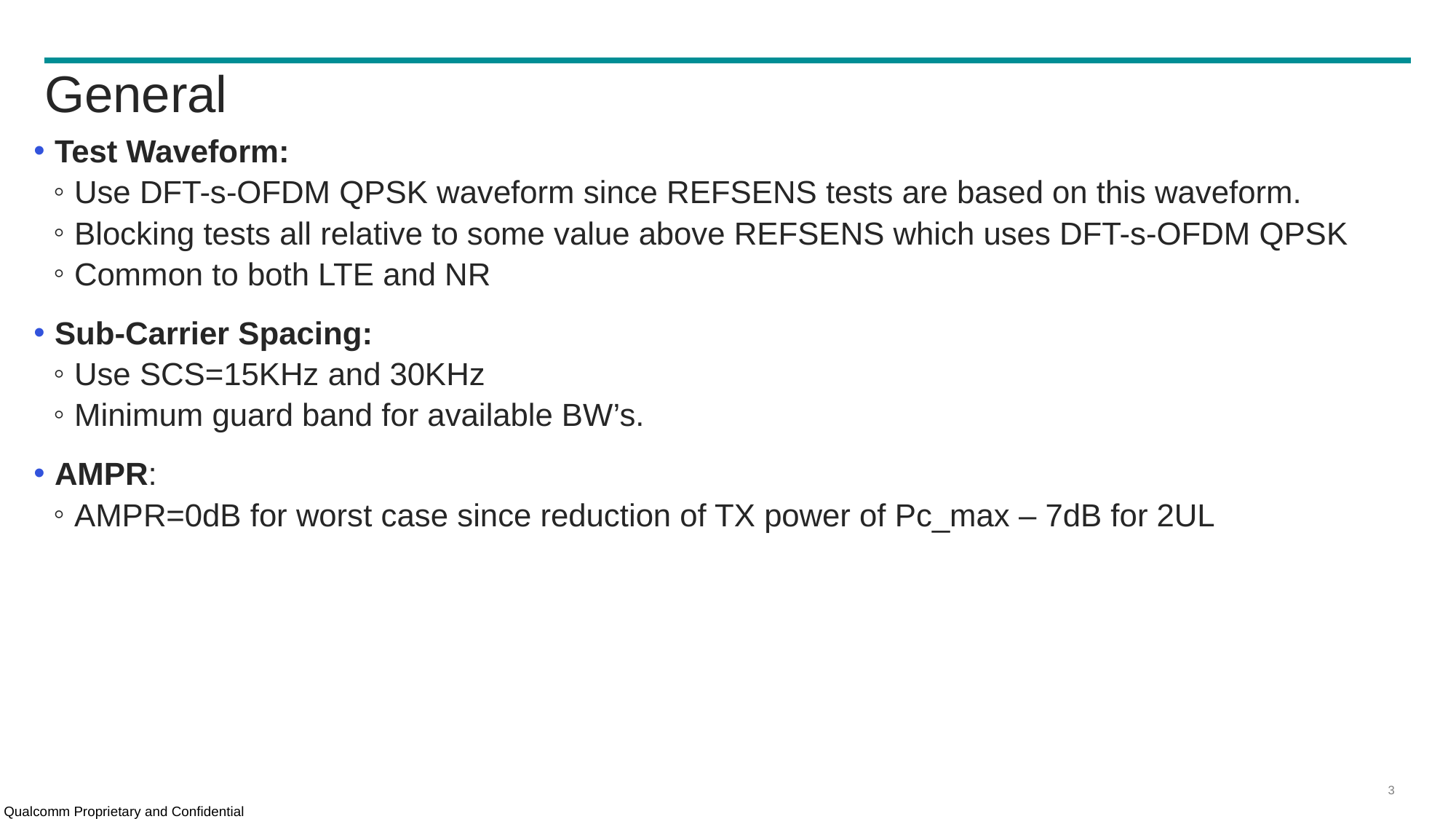

# General
Test Waveform:
Use DFT-s-OFDM QPSK waveform since REFSENS tests are based on this waveform.
Blocking tests all relative to some value above REFSENS which uses DFT-s-OFDM QPSK
Common to both LTE and NR
Sub-Carrier Spacing:
Use SCS=15KHz and 30KHz
Minimum guard band for available BW’s.
AMPR:
AMPR=0dB for worst case since reduction of TX power of Pc_max – 7dB for 2UL